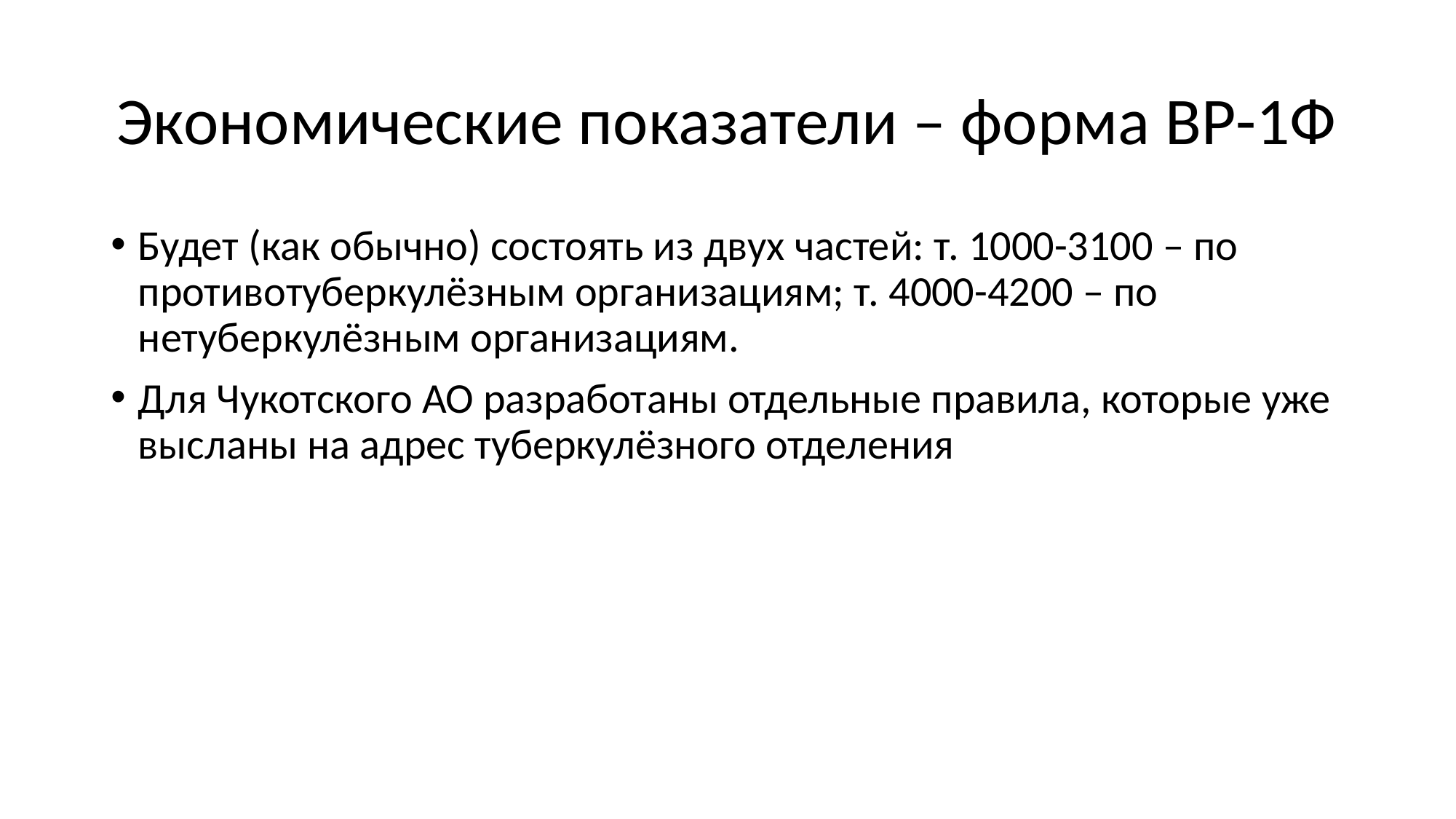

# Экономические показатели – форма ВР-1Ф
Будет (как обычно) состоять из двух частей: т. 1000-3100 – по противотуберкулёзным организациям; т. 4000-4200 – по нетуберкулёзным организациям.
Для Чукотского АО разработаны отдельные правила, которые уже высланы на адрес туберкулёзного отделения